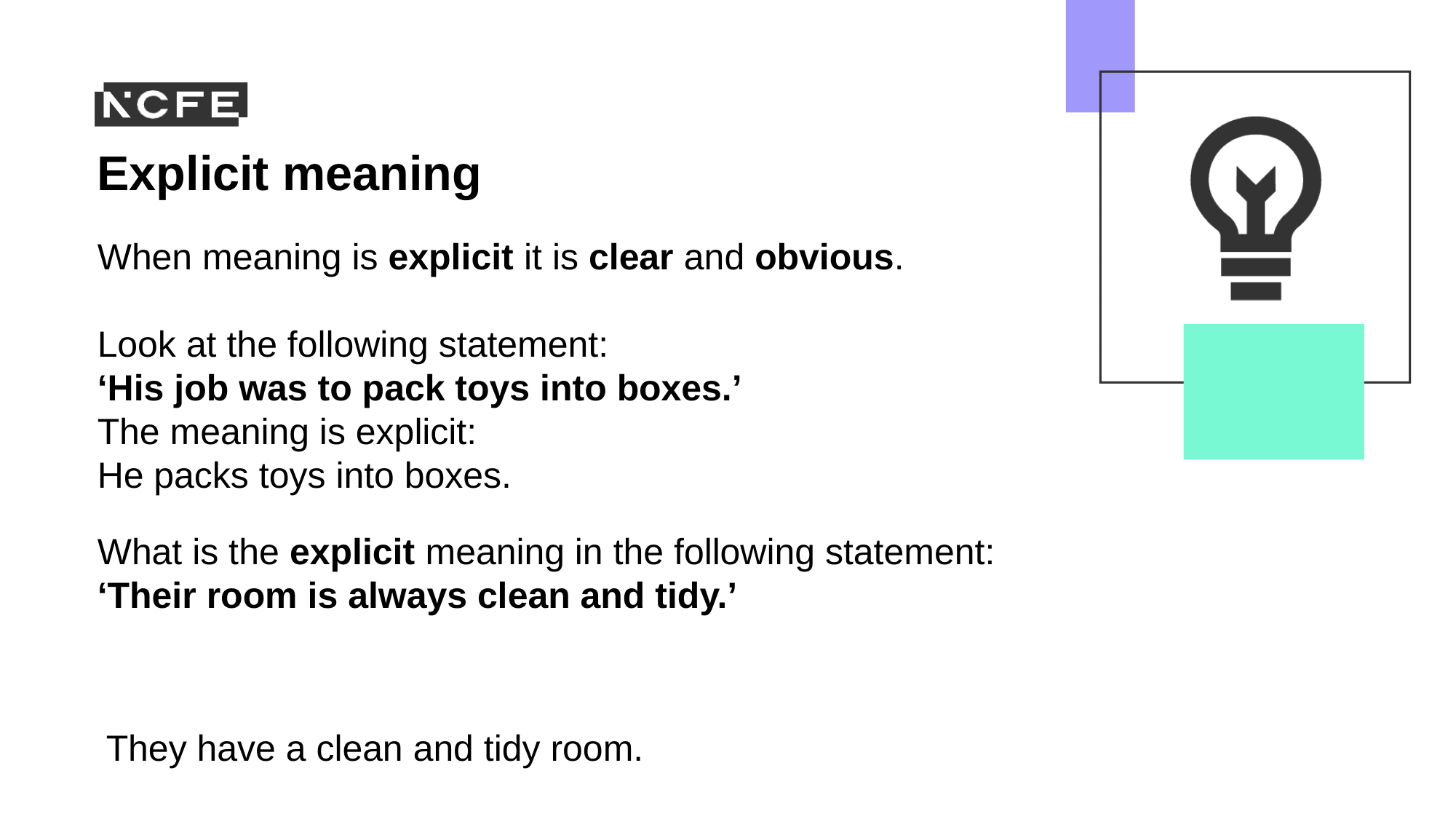

Explicit meaning
When meaning is explicit it is clear and obvious.

Look at the following statement:
‘His job was to pack toys into boxes.’
The meaning is explicit:
He packs toys into boxes.

What is the explicit meaning in the following statement:
‘Their room is always clean and tidy.’
They have a clean and tidy room.